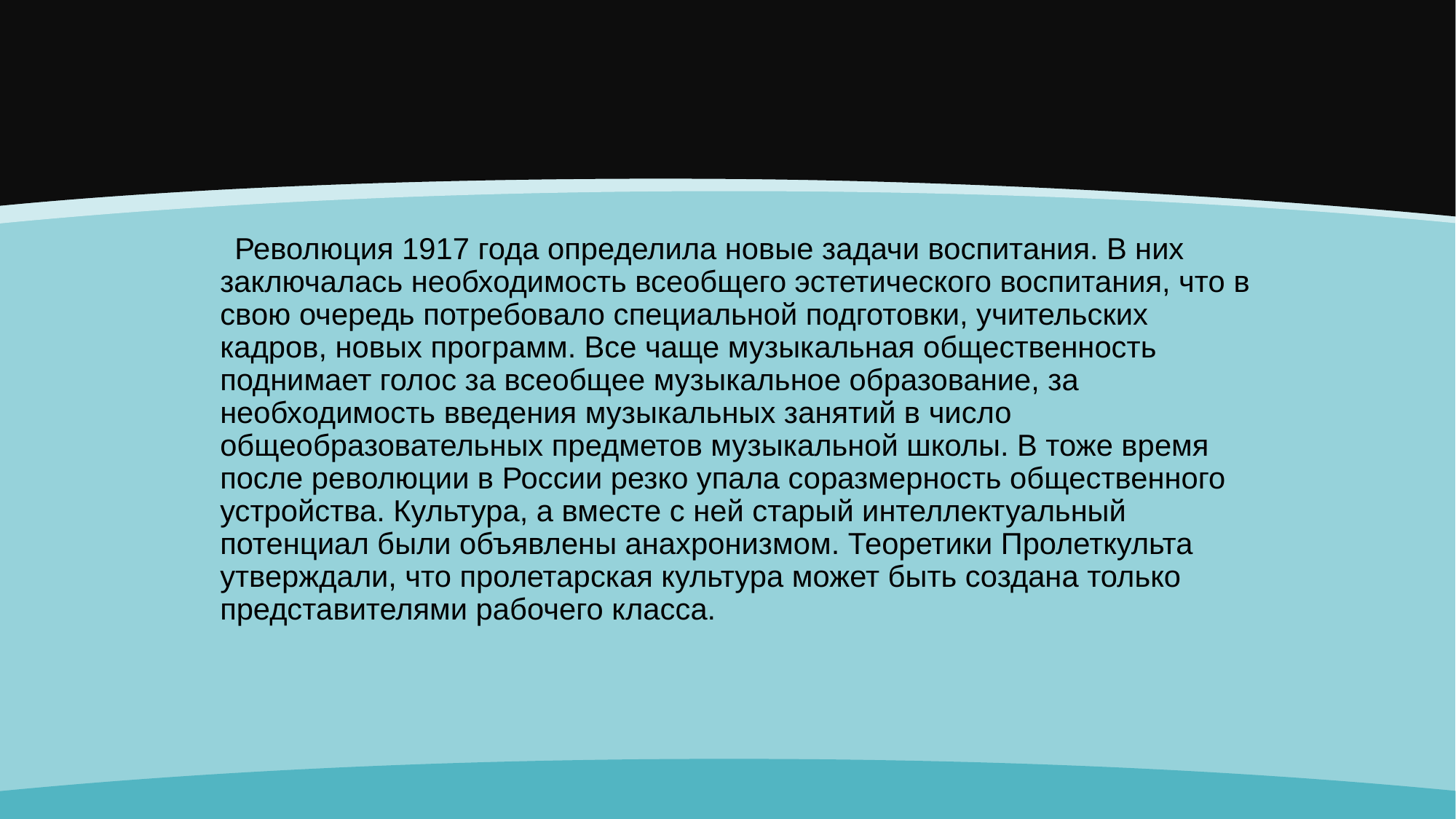

#
     Революция 1917 года определила новые задачи воспитания. В них заключалась необходимость всеобщего эстетического воспитания, что в свою очередь потребовало специальной подготовки, учительских кадров, новых программ. Все чаще музыкальная общественность поднимает голос за всеобщее музыкальное образование, за необходимость введения музыкальных занятий в число общеобразовательных предметов музыкальной школы. В тоже время после революции в России резко упала соразмерность общественного устройства. Культура, а вместе с ней старый интеллектуальный потенциал были объявлены анахронизмом. Теоретики Пролеткульта утверждали, что пролетарская культура может быть создана только представителями рабочего класса.